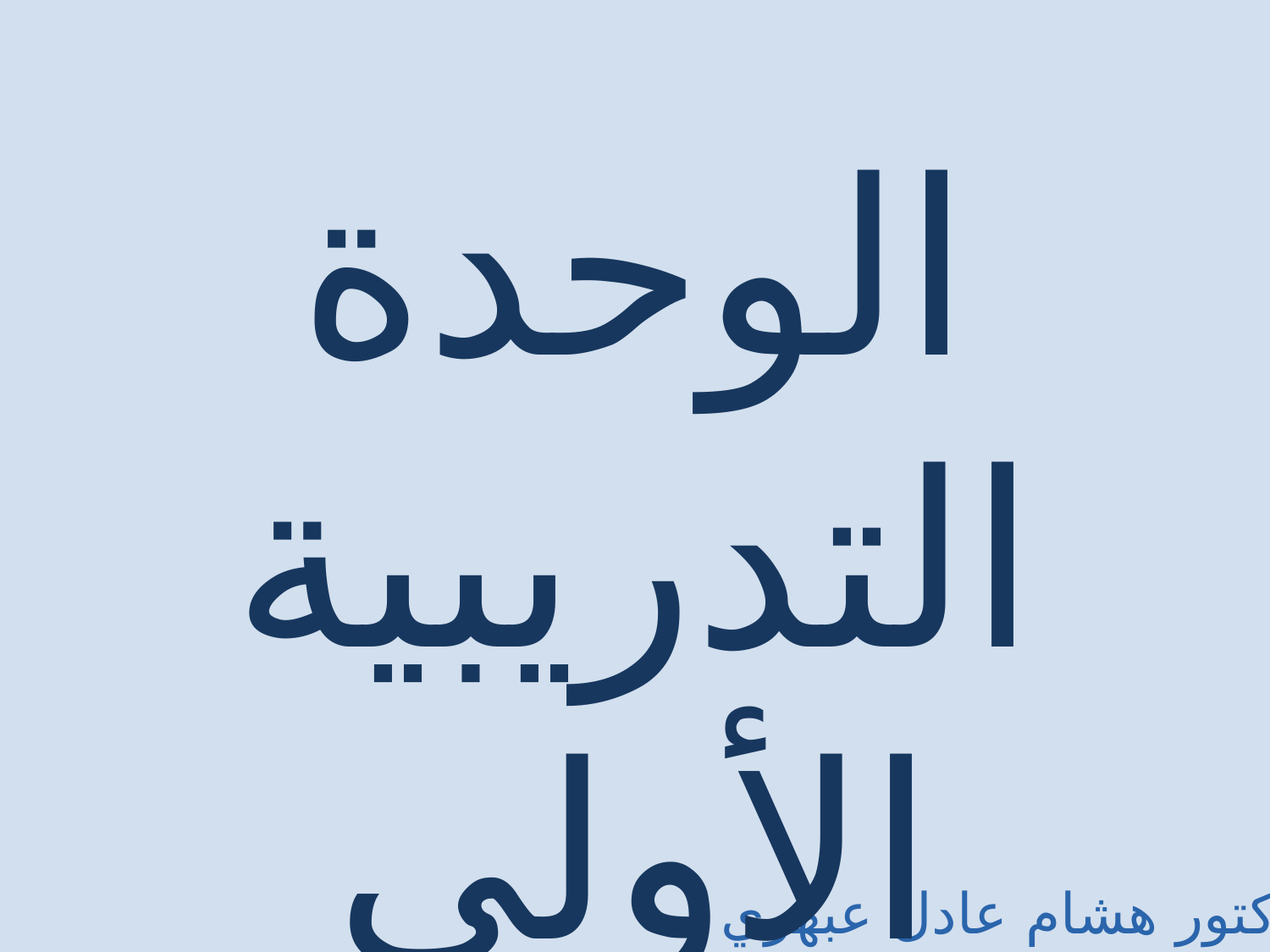

الوحدة التدريبية الأولى
الدكتور هشام عادل عبهري